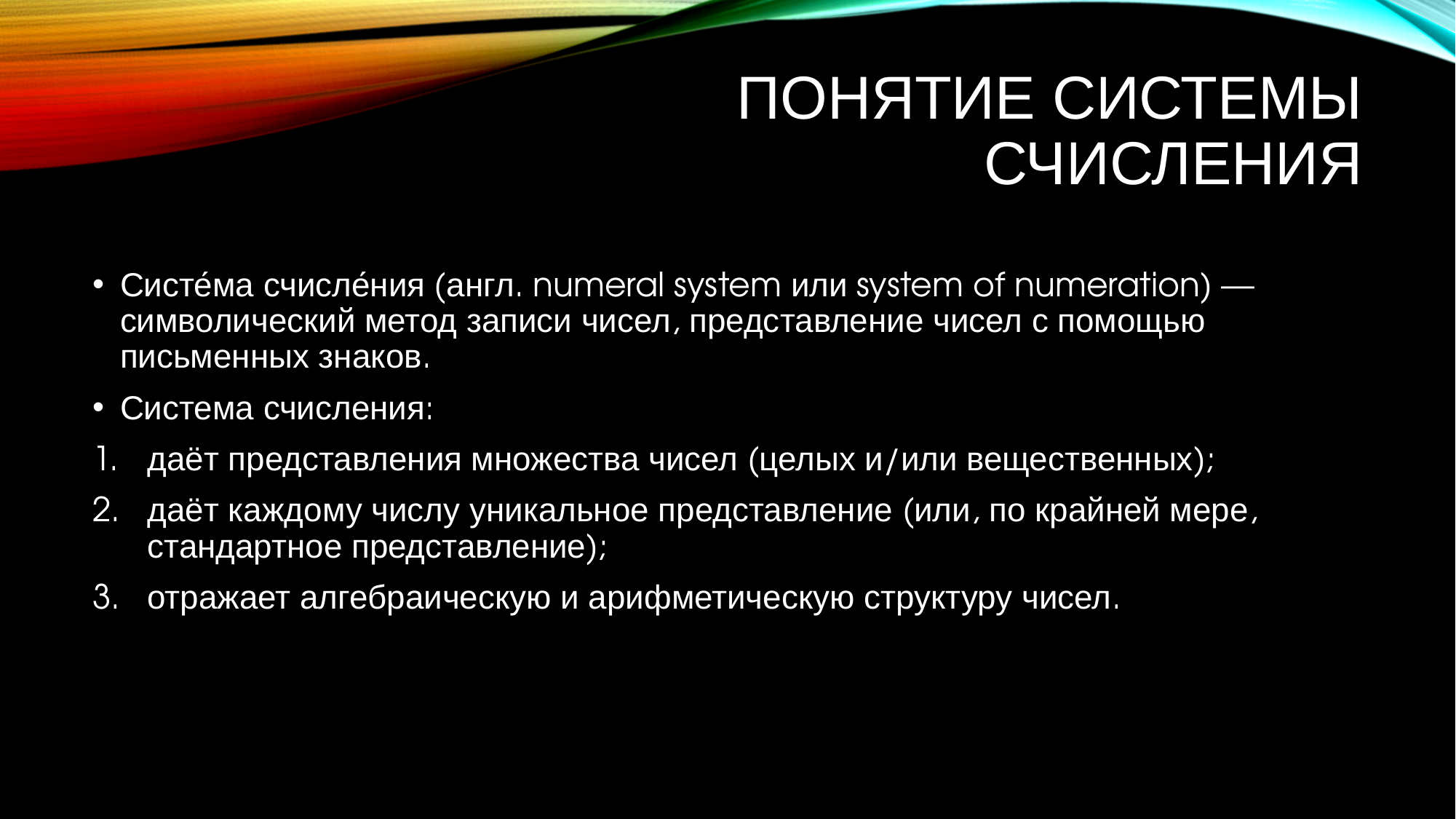

# Понятие системы счисления
Систе́ма счисле́ния (англ. numeral system или system of numeration) — символический метод записи чисел, представление чисел с помощью письменных знаков.
Система счисления:
даёт представления множества чисел (целых и/или вещественных);
даёт каждому числу уникальное представление (или, по крайней мере, стандартное представление);
отражает алгебраическую и арифметическую структуру чисел.